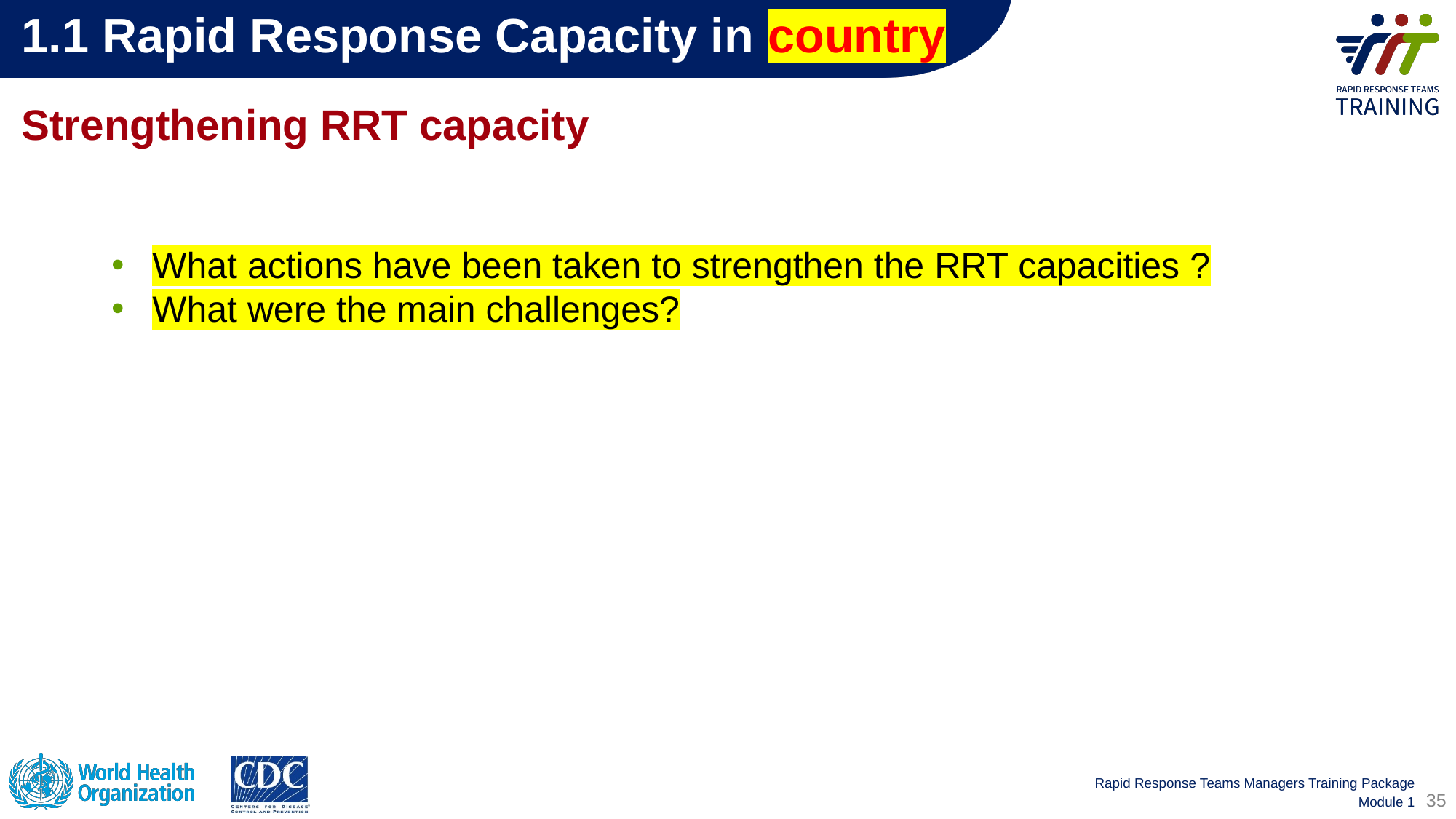

1.1 Rapid Response Capacity in country

Strengthening RRT capacity
What actions have been taken to strengthen the RRT capacities ?
What were the main challenges?
35